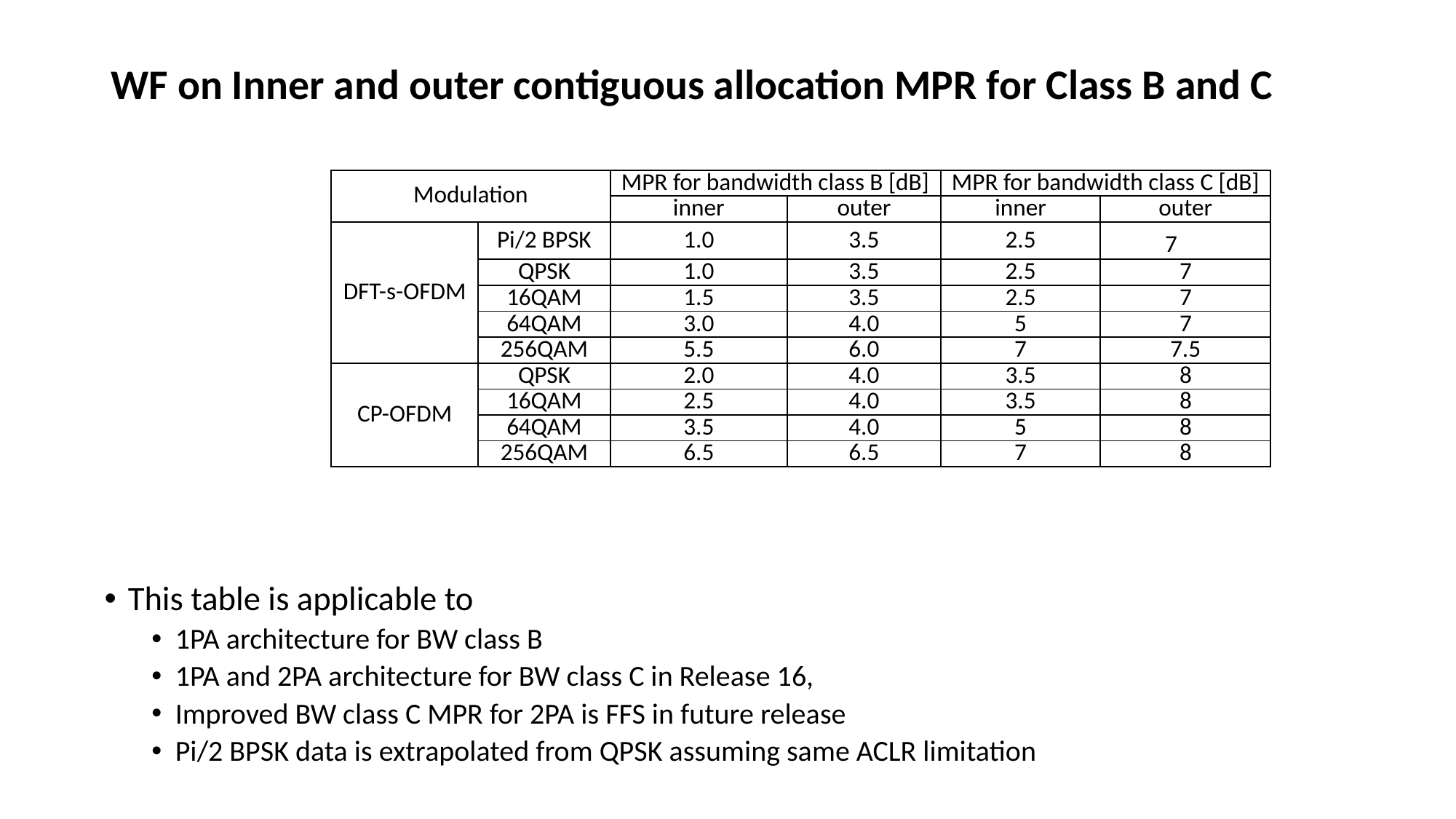

# WF on Inner and outer contiguous allocation MPR for Class B and C
| Modulation |  | MPR for bandwidth class B [dB] |  | MPR for bandwidth class C [dB] |  |
| --- | --- | --- | --- | --- | --- |
|  |  | inner | outer | inner | outer |
| DFT-s-OFDM | Pi/2 BPSK | 1.0 | 3.5 | 2.5 | 7 |
|  | QPSK | 1.0 | 3.5 | 2.5 | 7 |
|  | 16QAM | 1.5 | 3.5 | 2.5 | 7 |
|  | 64QAM | 3.0 | 4.0 | 5 | 7 |
|  | 256QAM | 5.5 | 6.0 | 7 | 7.5 |
| CP-OFDM | QPSK | 2.0 | 4.0 | 3.5 | 8 |
|  | 16QAM | 2.5 | 4.0 | 3.5 | 8 |
|  | 64QAM | 3.5 | 4.0 | 5 | 8 |
|  | 256QAM | 6.5 | 6.5 | 7 | 8 |
This table is applicable to
1PA architecture for BW class B
1PA and 2PA architecture for BW class C in Release 16,
Improved BW class C MPR for 2PA is FFS in future release
Pi/2 BPSK data is extrapolated from QPSK assuming same ACLR limitation